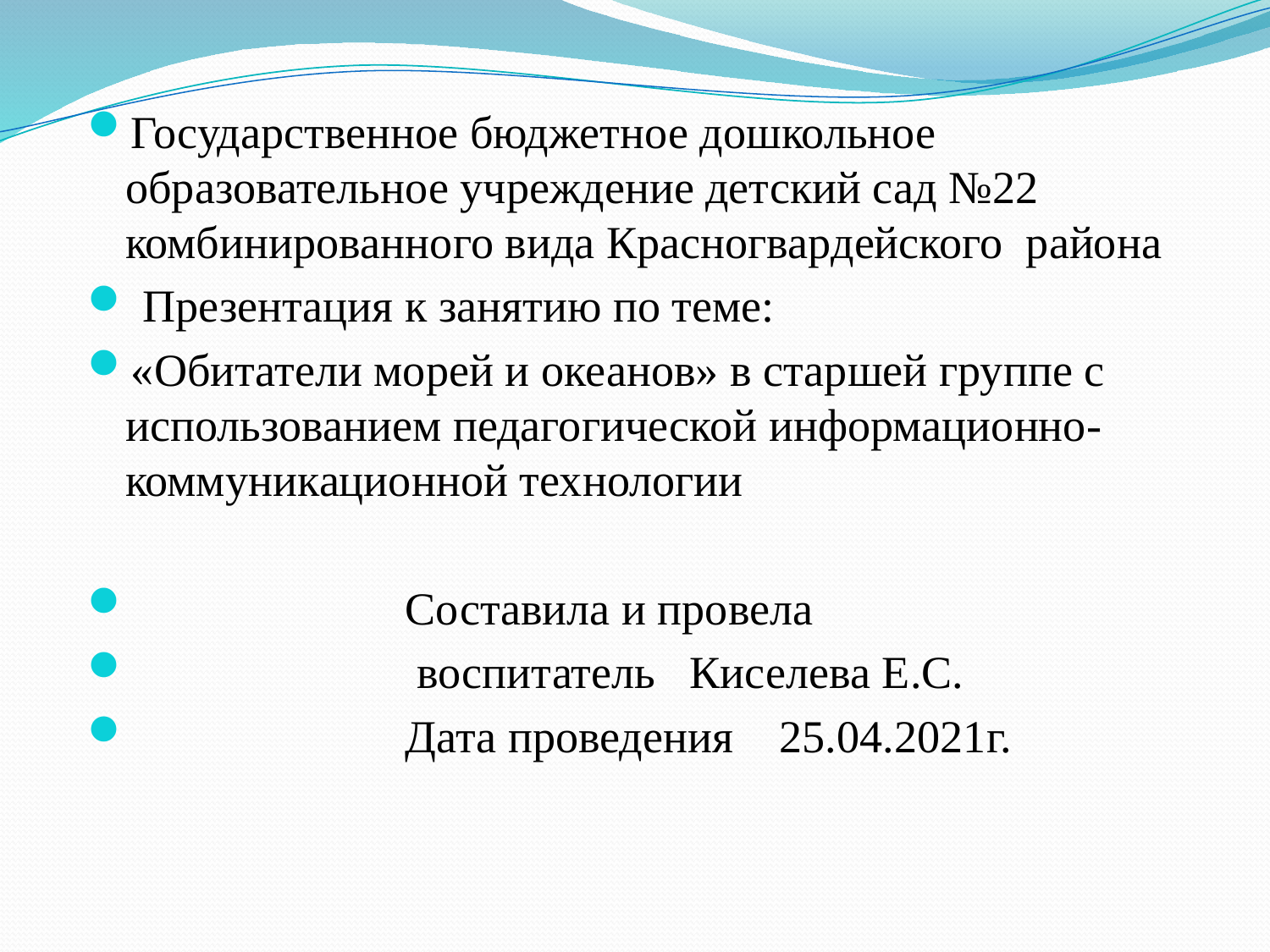

Государственное бюджетное дошкольное образовательное учреждение детский сад №22 комбинированного вида Красногвардейского  района
 Презентация к занятию по теме:
«Обитатели морей и океанов» в старшей группе с использованием педагогической информационно-коммуникационной технологии

                        Составила и провела
                         воспитатель   Киселева Е.С.
                        Дата проведения    25.04.2021г.
#